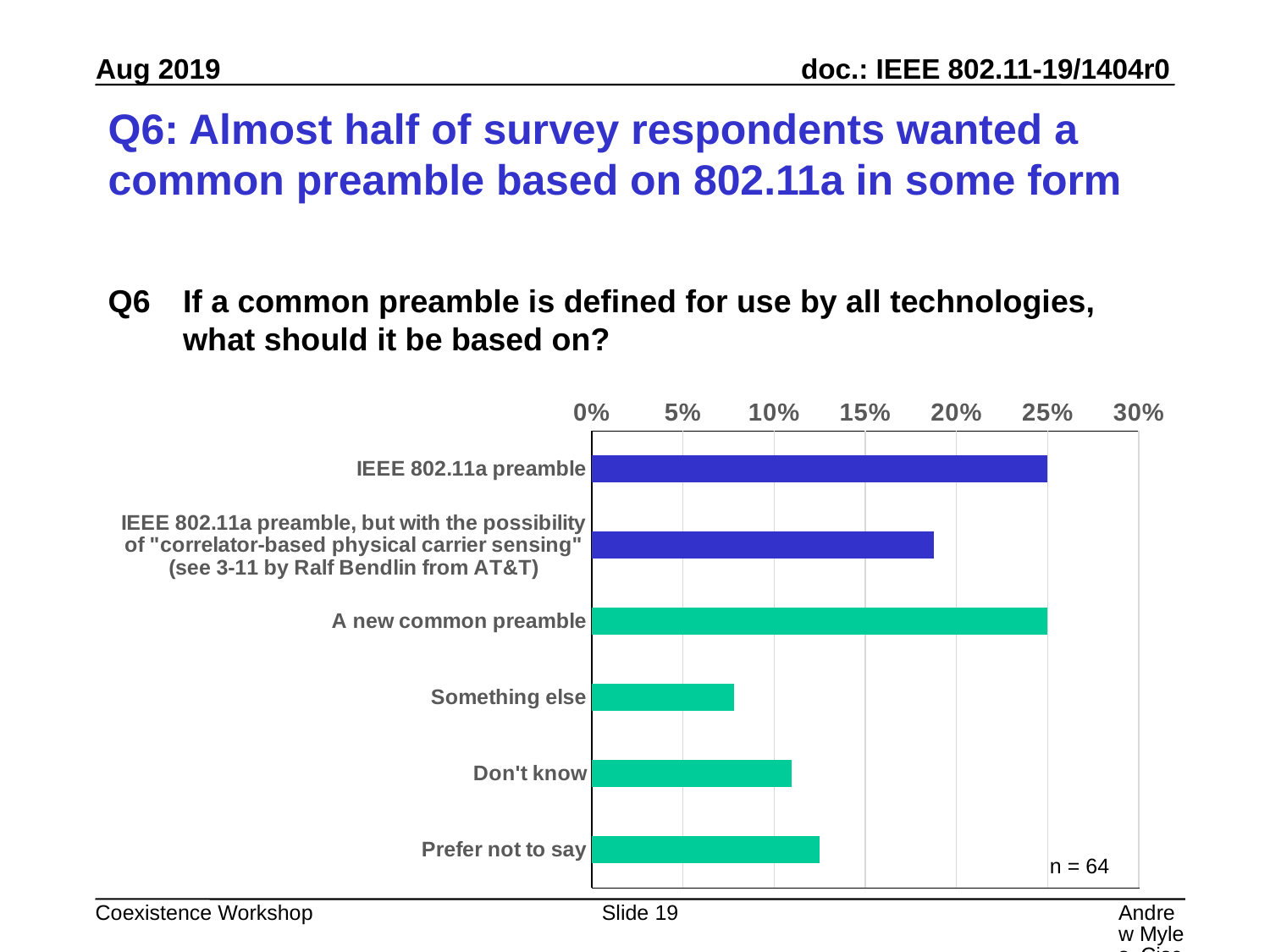

# Q6: Almost half of survey respondents wanted a common preamble based on 802.11a in some form
Q6 	If a common preamble is defined for use by all technologies, what should it be based on?

### Chart

| Category | Responses |
|---|---|
| IEEE 802.11a preamble | 0.25 |
| IEEE 802.11a preamble, but with the possibility of "correlator-based physical carrier sensing" (see 3-11 by Ralf Bendlin from AT&T) | 0.1875 |
| A new common preamble | 0.25 |
| Something else | 0.078125 |
| Don't know | 0.109375 |
| Prefer not to say | 0.125 |
n = 64
Slide 19
Andrew Myles, Cisco